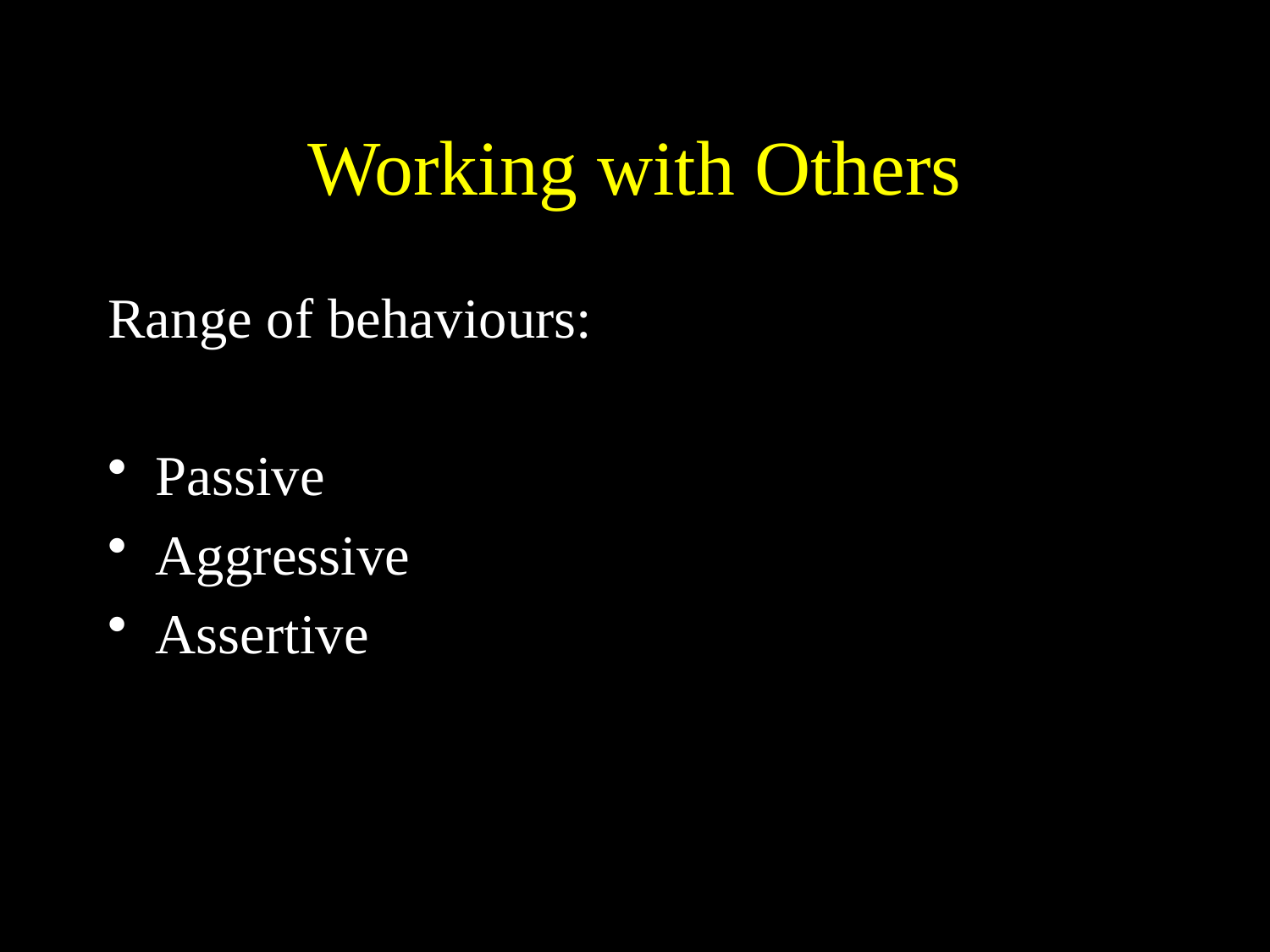

# Working with Others
Range of behaviours:

Passive
Aggressive
Assertive